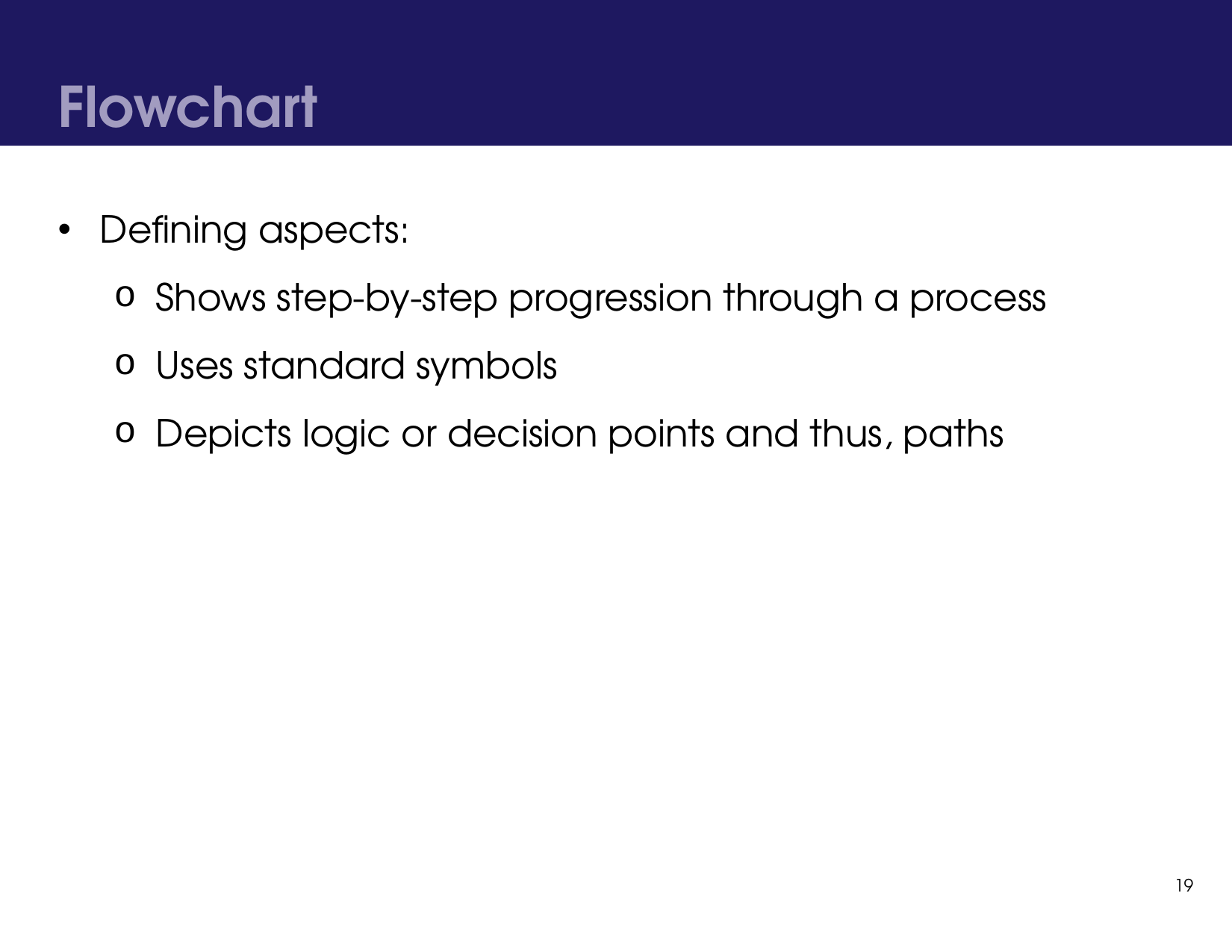

# Flowchart
Defining aspects:
Shows step-by-step progression through a process
Uses standard symbols
Depicts logic or decision points and thus, paths

19